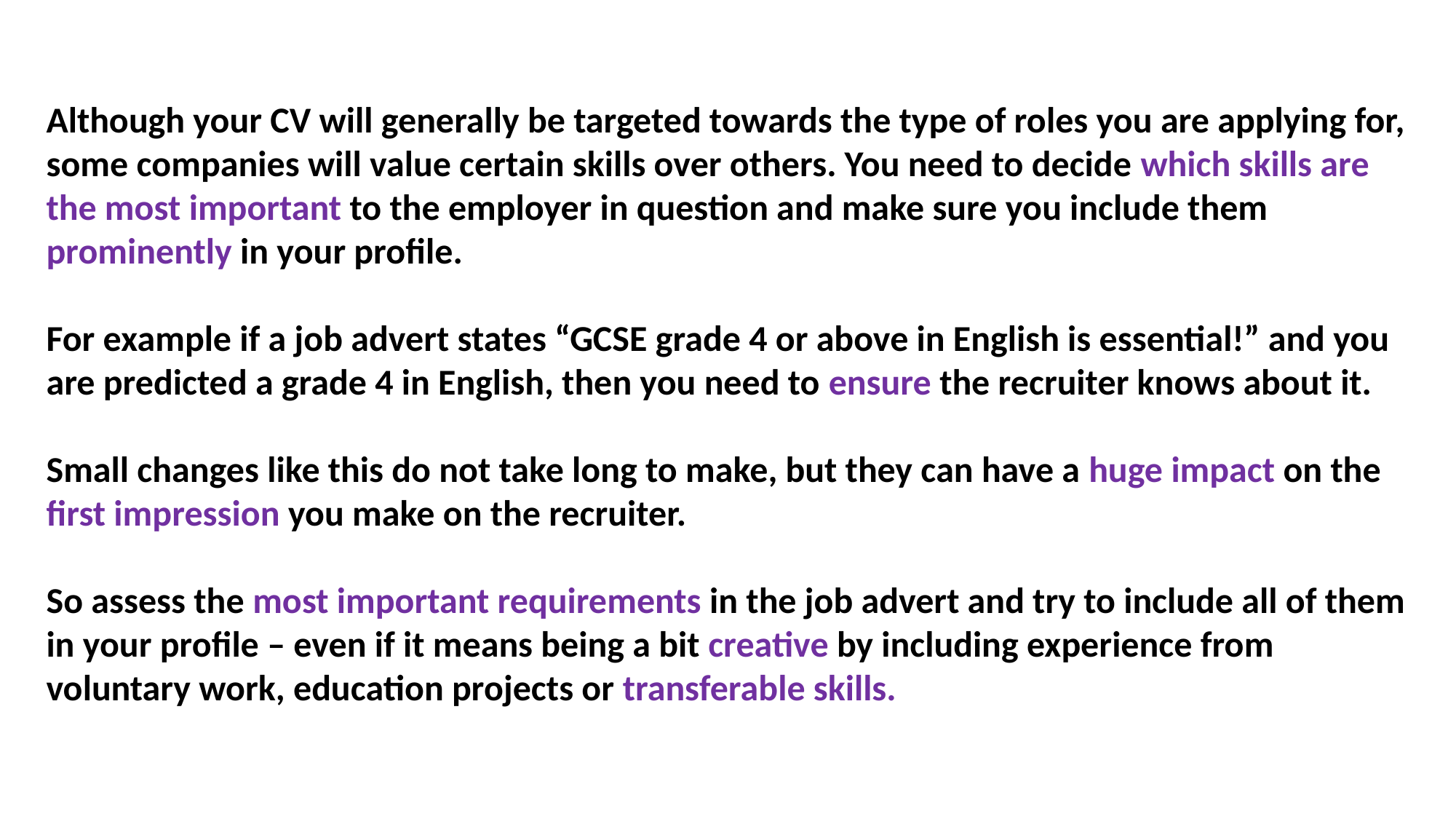

Although your CV will generally be targeted towards the type of roles you are applying for, some companies will value certain skills over others. You need to decide which skills are the most important to the employer in question and make sure you include them prominently in your profile.

For example if a job advert states “GCSE grade 4 or above in English is essential!” and you are predicted a grade 4 in English, then you need to ensure the recruiter knows about it.

Small changes like this do not take long to make, but they can have a huge impact on the first impression you make on the recruiter.

So assess the most important requirements in the job advert and try to include all of them in your profile – even if it means being a bit creative by including experience from voluntary work, education projects or transferable skills.